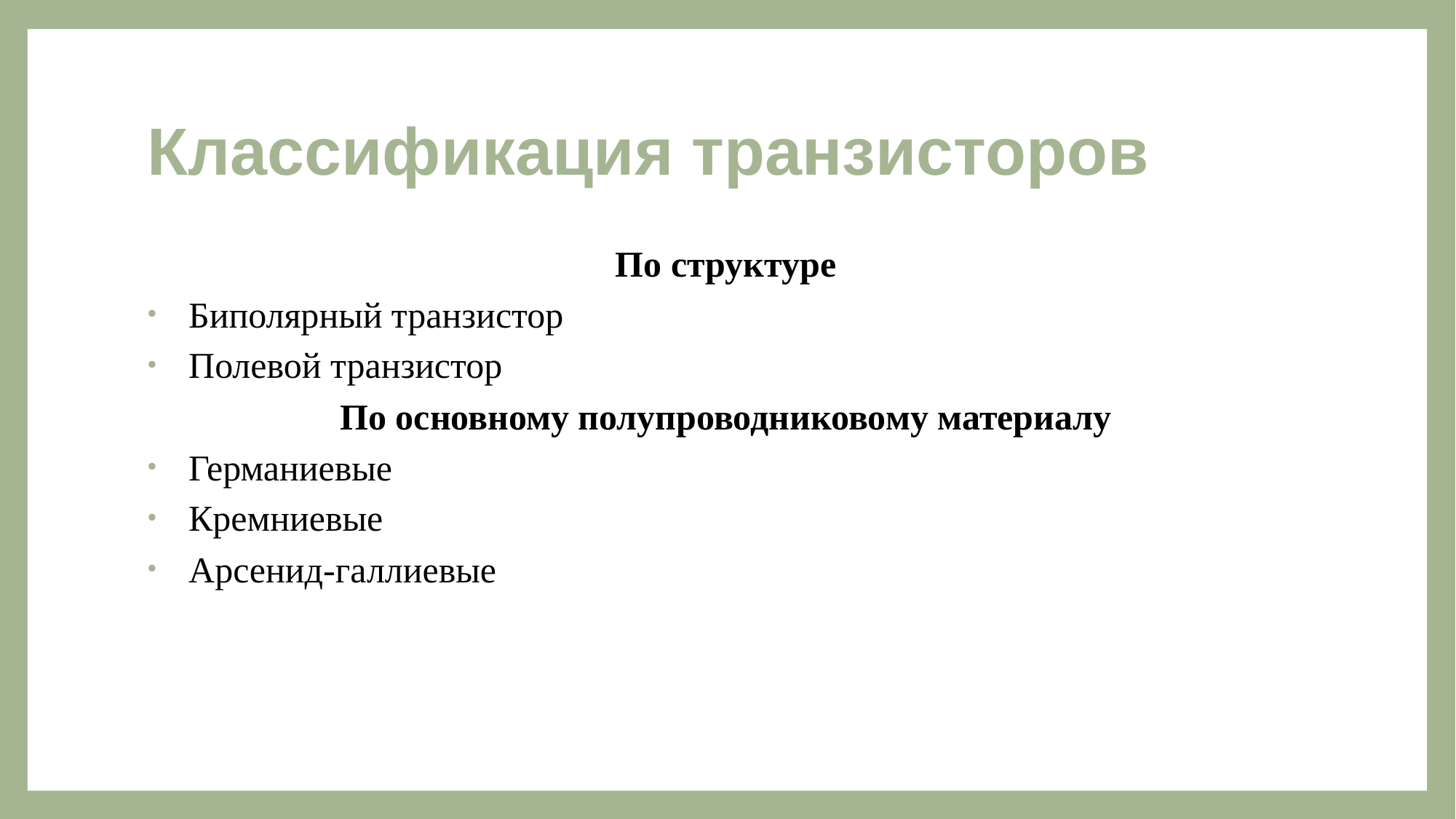

# Классификация транзисторов
По структуре
Биполярный транзистор
Полевой транзистор
По основному полупроводниковому материалу
Германиевые
Кремниевые
Арсенид-галлиевые